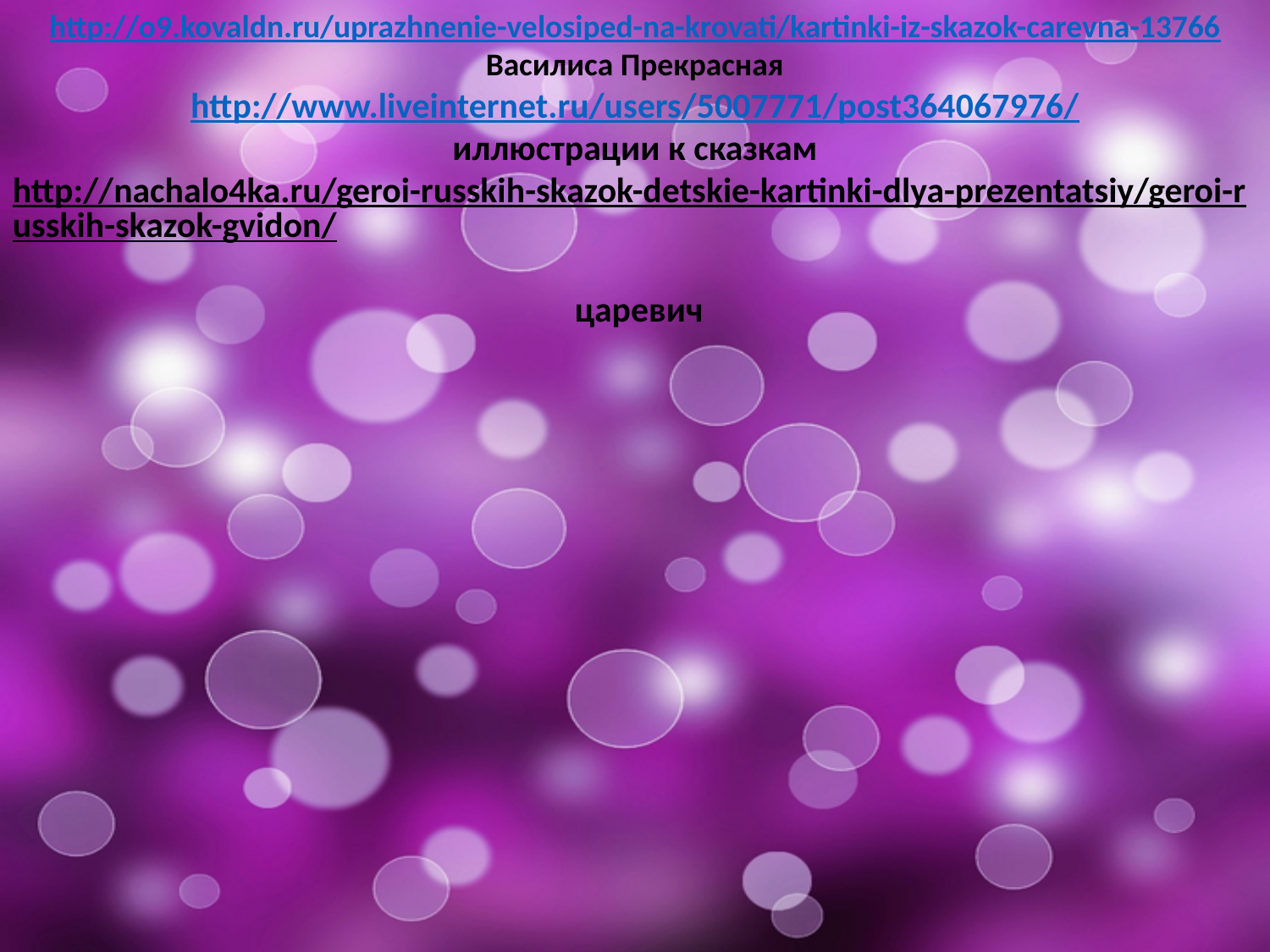

http://o9.kovaldn.ru/uprazhnenie-velosiped-na-krovati/kartinki-iz-skazok-carevna-13766
Василиса Прекрасная
http://www.liveinternet.ru/users/5007771/post364067976/
иллюстрации к сказкам
http://nachalo4ka.ru/geroi-russkih-skazok-detskie-kartinki-dlya-prezentatsiy/geroi-russkih-skazok-gvidon/
 царевич